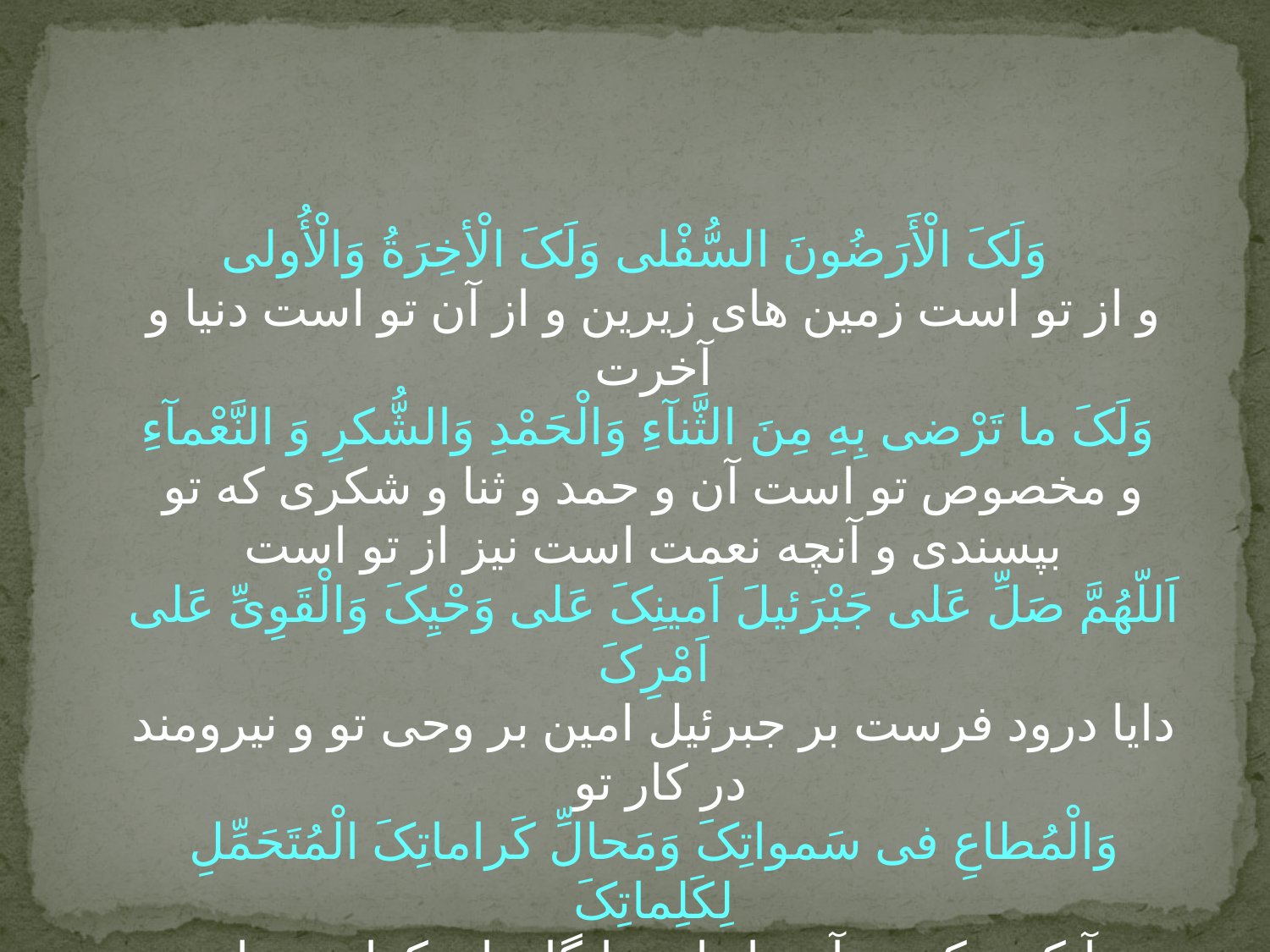

#
وَلَکَ الْأَرَضُونَ السُّفْلى‏ وَلَکَ الْأخِرَةُ وَالْأُولى
و از تو است زمین هاى زیرین و از آن تو است دنیا و آخرت‏
‏ وَلَکَ ما تَرْضى‏ بِهِ مِنَ الثَّنآءِ وَالْحَمْدِ وَالشُّکرِ وَ النَّعْمآءِ
و مخصوص تو است آن و حمد و ثنا و شکرى که تو بپسندى و آنچه نعمت است نیز از تو است‏
اَللّهُمَّ صَلِّ عَلى‏ جَبْرَئیلَ اَمینِکَ عَلى‏ وَحْیِکَ وَالْقَوِىِّ عَلى‏ اَمْرِکَ
دایا درود فرست بر جبرئیل امین بر وحى تو و نیرومند در کار تو ‏
وَالْمُطاعِ فى‏ سَمواتِکَ وَمَحالِّ کَراماتِکَ الْمُتَحَمِّلِ لِکَلِماتِکَ
و آنکس که در آسمانها و جایگاههاى کرامت هایت فرمانش برند آن کس که سخنان تو را برساند